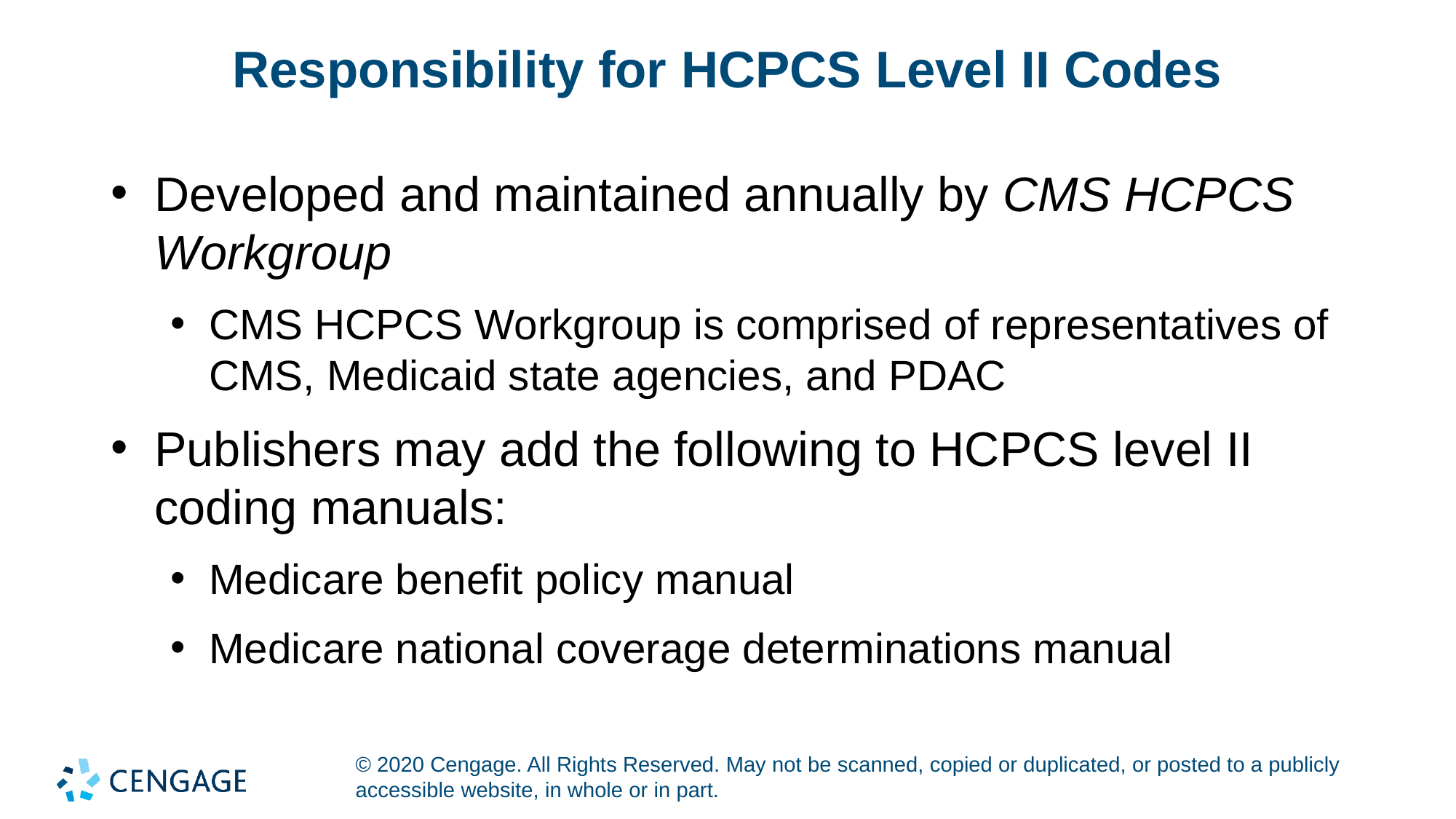

# Responsibility for HCPCS Level II Codes
Developed and maintained annually by CMS HCPCS Workgroup
CMS HCPCS Workgroup is comprised of representatives of CMS, Medicaid state agencies, and PDAC
Publishers may add the following to HCPCS level II coding manuals:
Medicare benefit policy manual
Medicare national coverage determinations manual